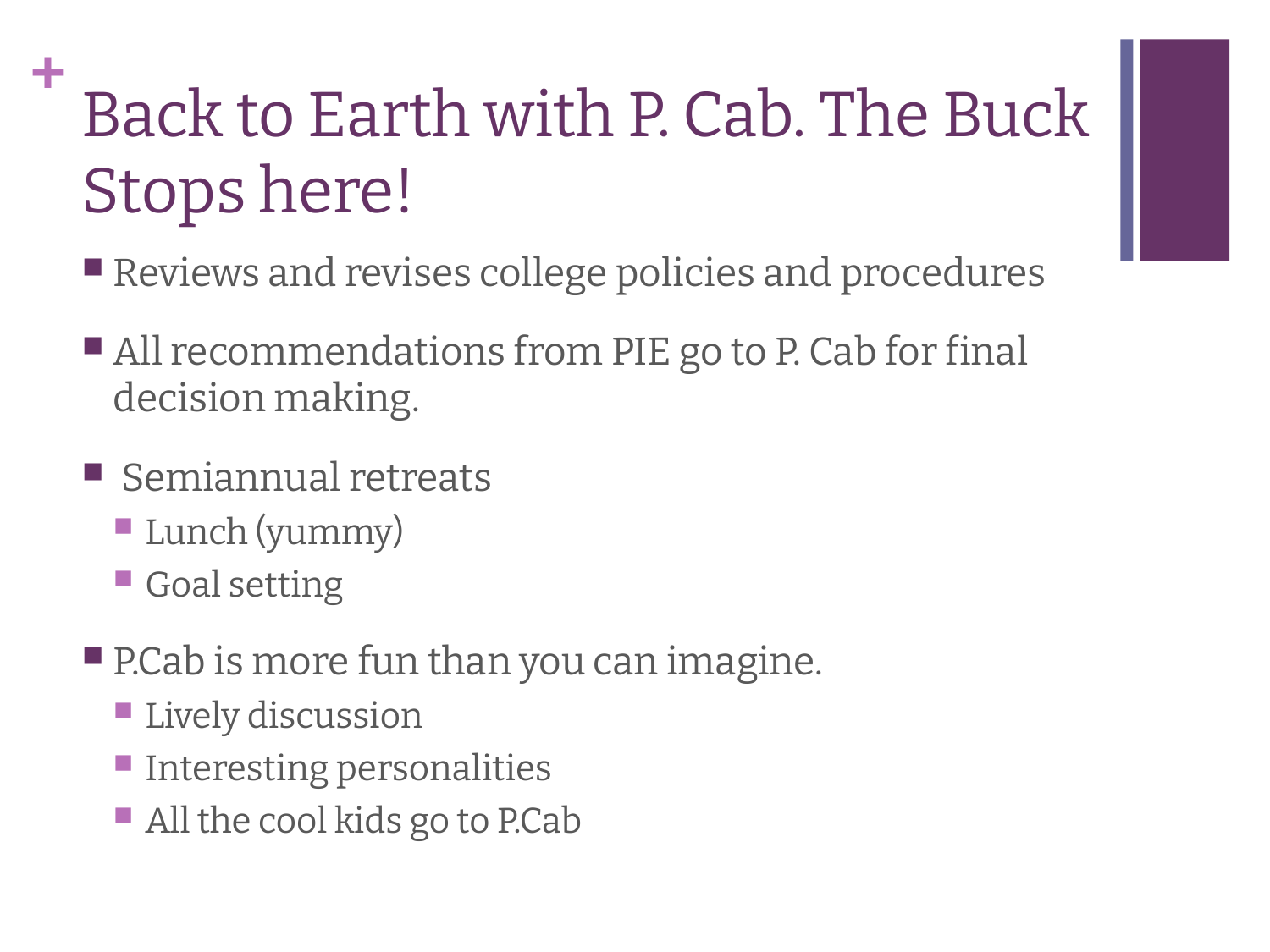

# Back to Earth with P. Cab. The Buck Stops here!
Reviews and revises college policies and procedures
All recommendations from PIE go to P. Cab for final decision making.
 Semiannual retreats
Lunch (yummy)
Goal setting
P.Cab is more fun than you can imagine.
Lively discussion
Interesting personalities
All the cool kids go to P.Cab